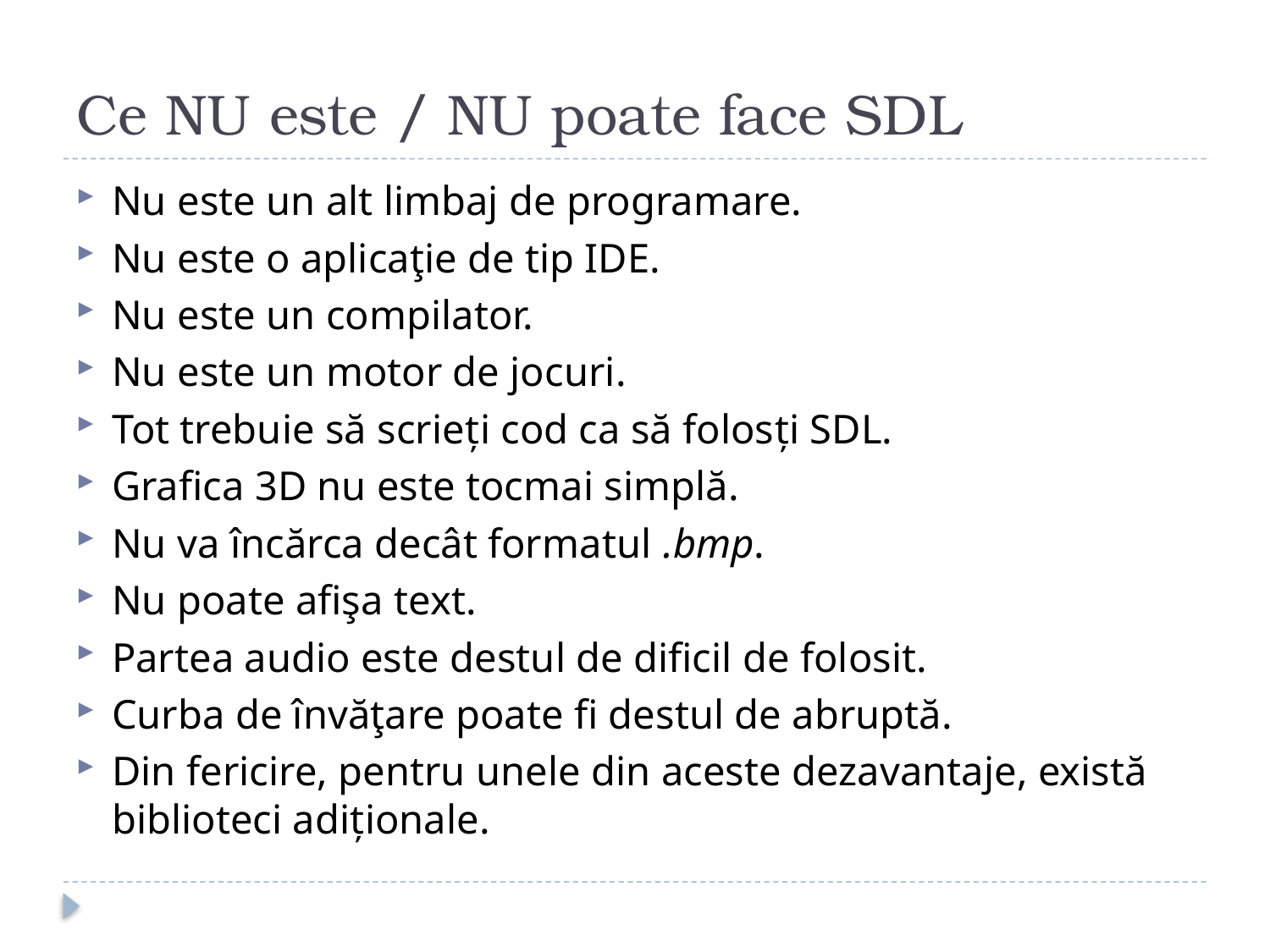

# Ce NU este / NU poate face SDL
Nu este un alt limbaj de programare.
Nu este o aplicaţie de tip IDE.
Nu este un compilator.
Nu este un motor de jocuri.
Tot trebuie să scrieți cod ca să folosți SDL.
Grafica 3D nu este tocmai simplă.
Nu va încărca decât formatul .bmp.
Nu poate afişa text.
Partea audio este destul de dificil de folosit.
Curba de învăţare poate fi destul de abruptă.
Din fericire, pentru unele din aceste dezavantaje, există biblioteci adiționale.